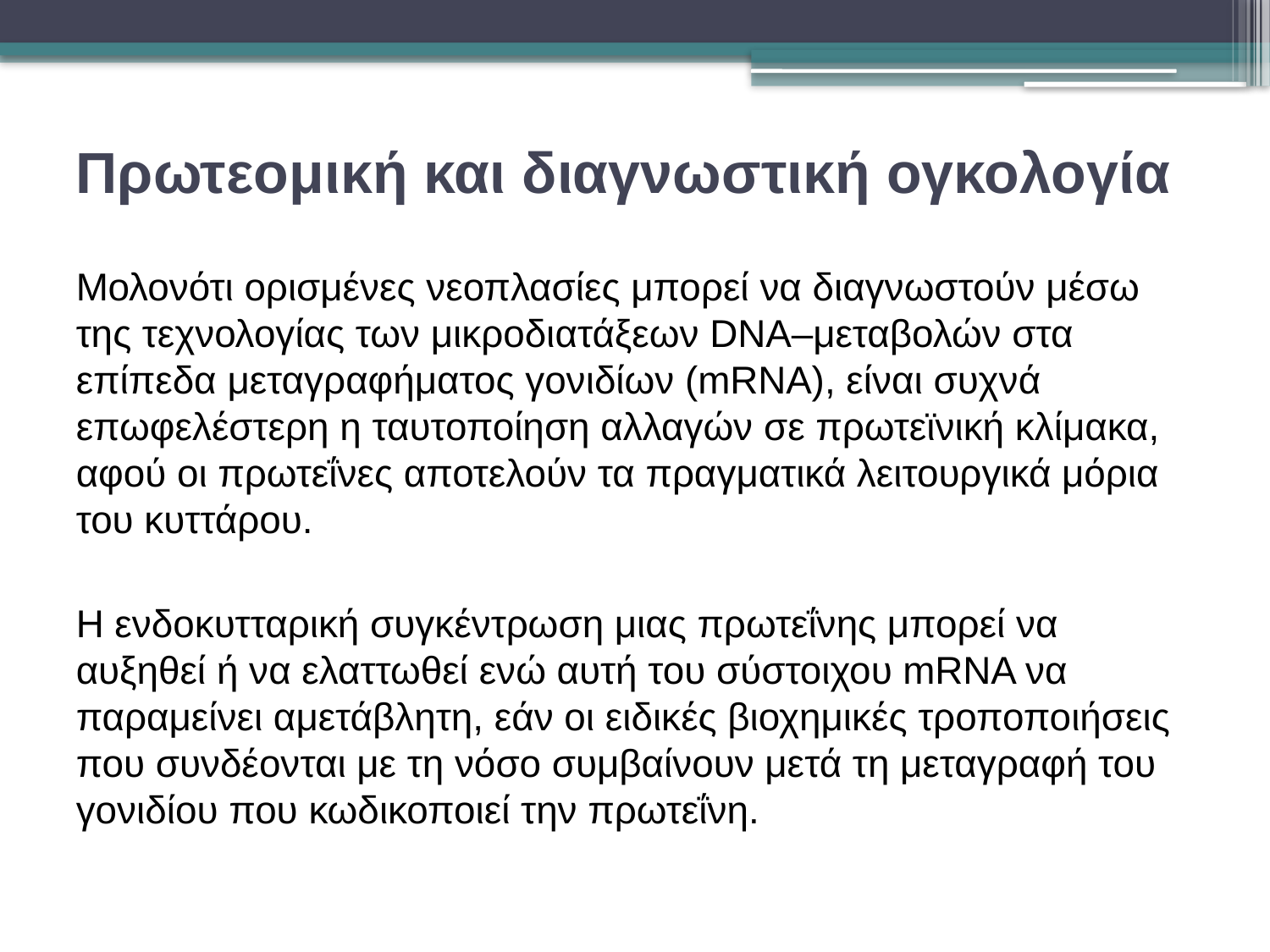

# Πρωτεομική και διαγνωστική ογκολογία
Μολονότι ορισμένες νεοπλασίες μπορεί να διαγνωστούν μέσω της τεχνολογίας των μικροδιατάξεων DNA–μεταβολών στα επίπεδα μεταγραφήματος γονιδίων (mRNA), είναι συχνά επωφελέστερη η ταυτοποίηση αλλαγών σε πρωτεϊνική κλίμακα, αφού οι πρωτεΐνες αποτελούν τα πραγματικά λειτουργικά μόρια του κυττάρου.

Η ενδοκυτταρική συγκέντρωση μιας πρωτεΐνης μπορεί να αυξηθεί ή να ελαττωθεί ενώ αυτή του σύστοιχου mRNA να παραμείνει αμετάβλητη, εάν οι ειδικές βιοχημικές τροποποιήσεις που συνδέονται με τη νόσο συμβαίνουν μετά τη μεταγραφή του γονιδίου που κωδικοποιεί την πρωτεΐνη.